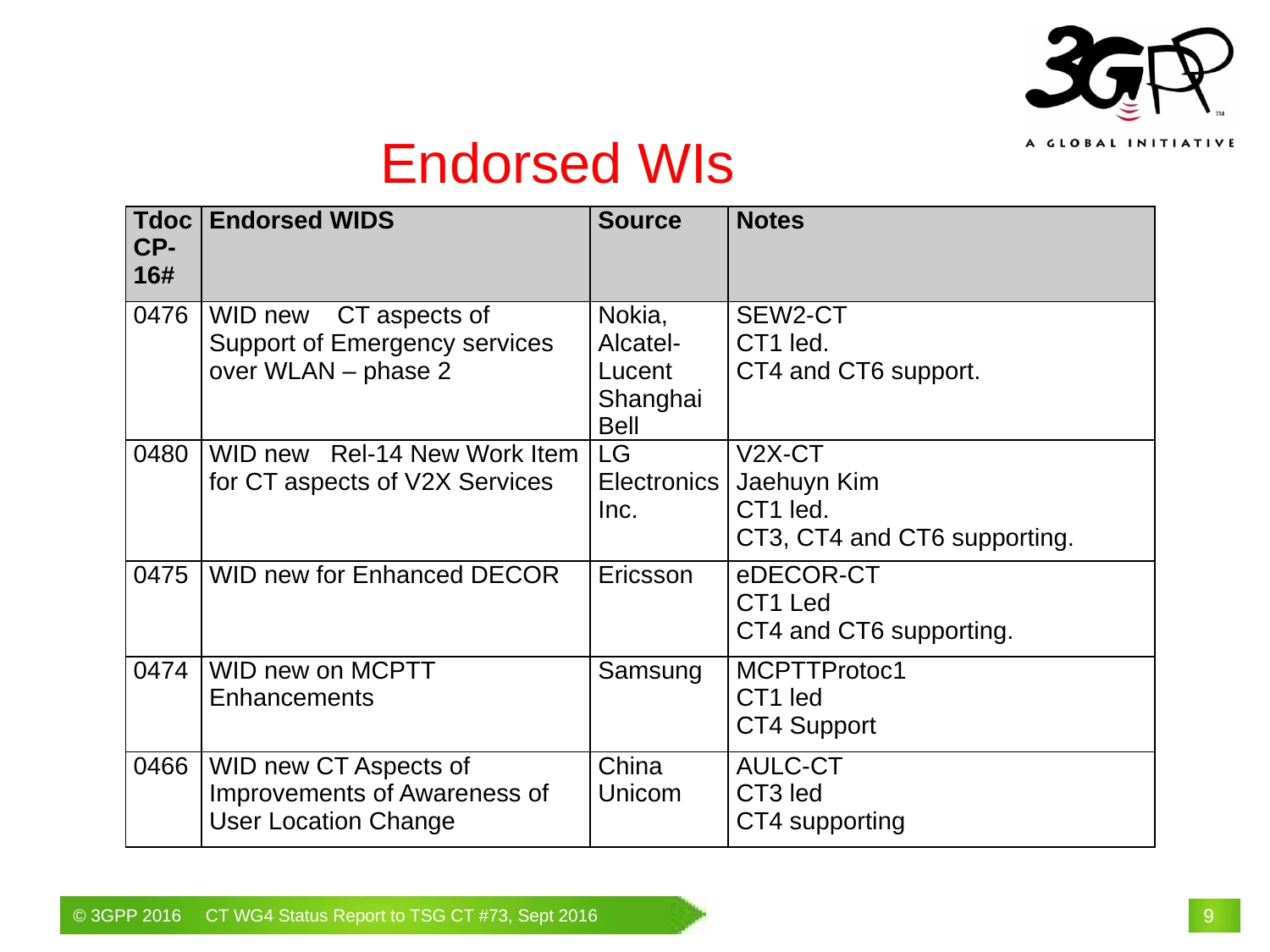

# Endorsed WIs
| Tdoc CP-16# | Endorsed WIDS | Source | Notes |
| --- | --- | --- | --- |
| 0476 | WID new CT aspects of Support of Emergency services over WLAN – phase 2 | Nokia, Alcatel-Lucent Shanghai Bell | SEW2-CT CT1 led. CT4 and CT6 support. |
| 0480 | WID new Rel-14 New Work Item for CT aspects of V2X Services | LG Electronics Inc. | V2X-CT Jaehuyn Kim CT1 led. CT3, CT4 and CT6 supporting. |
| 0475 | WID new for Enhanced DECOR | Ericsson | eDECOR-CT CT1 Led CT4 and CT6 supporting. |
| 0474 | WID new on MCPTT Enhancements | Samsung | MCPTTProtoc1 CT1 led CT4 Support |
| 0466 | WID new CT Aspects of Improvements of Awareness of User Location Change | China Unicom | AULC-CT CT3 led CT4 supporting |